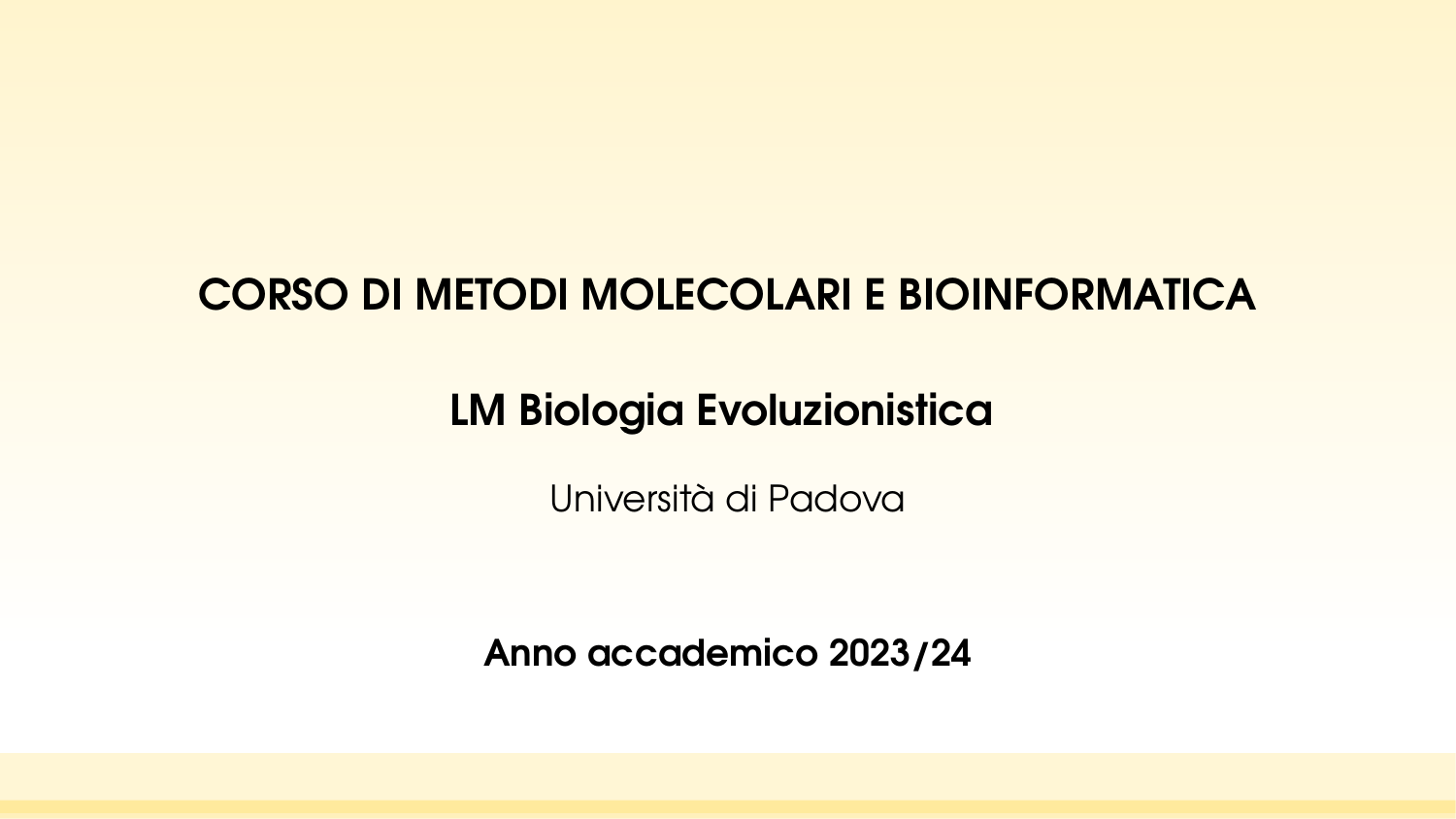

CORSO DI METODI MOLECOLARI E BIOINFORMATICA

LM Biologia Evoluzionistica
Università di Padova

Anno accademico 2023/24